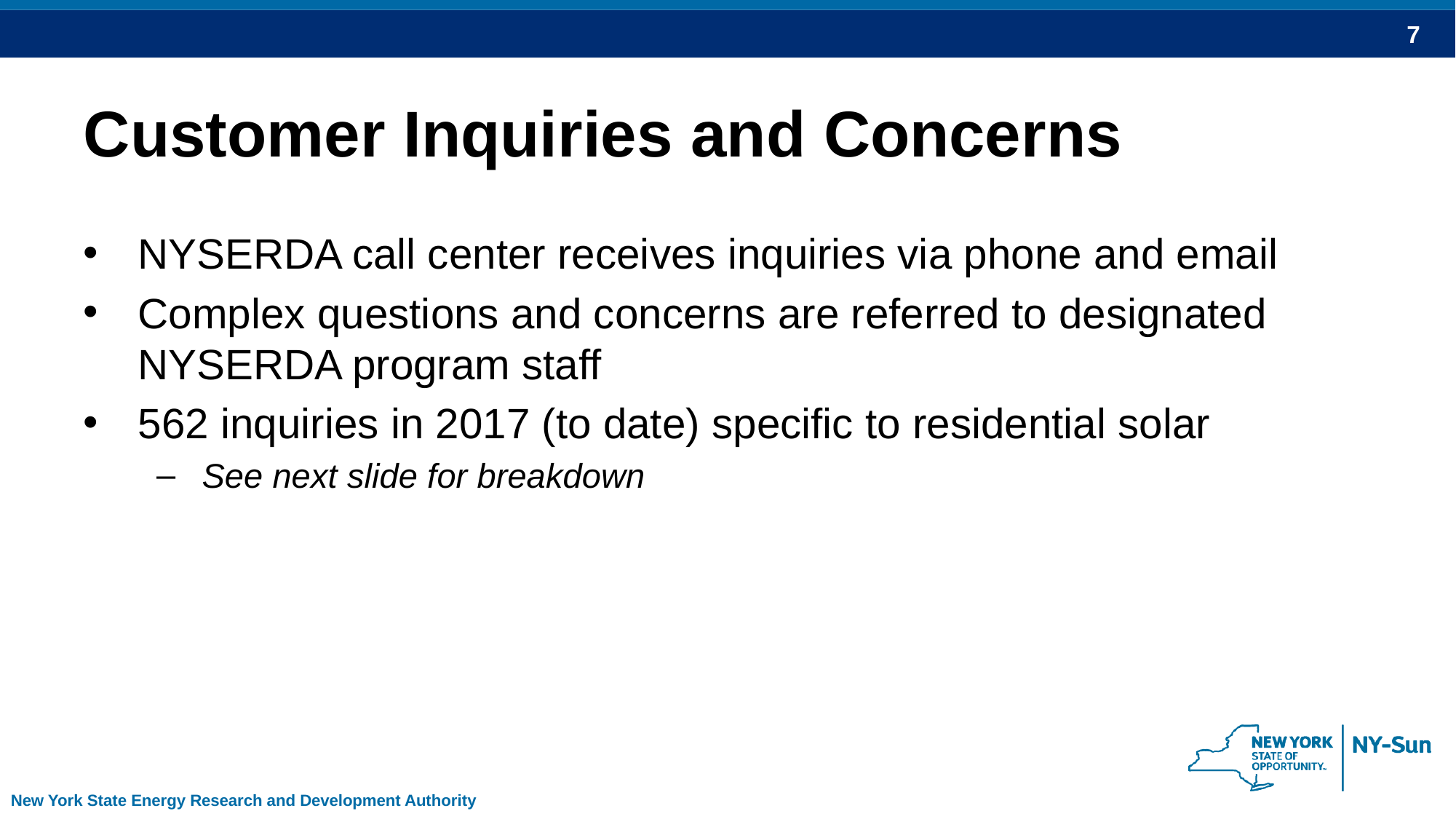

# Customer Inquiries and Concerns
NYSERDA call center receives inquiries via phone and email
Complex questions and concerns are referred to designated NYSERDA program staff
562 inquiries in 2017 (to date) specific to residential solar
See next slide for breakdown